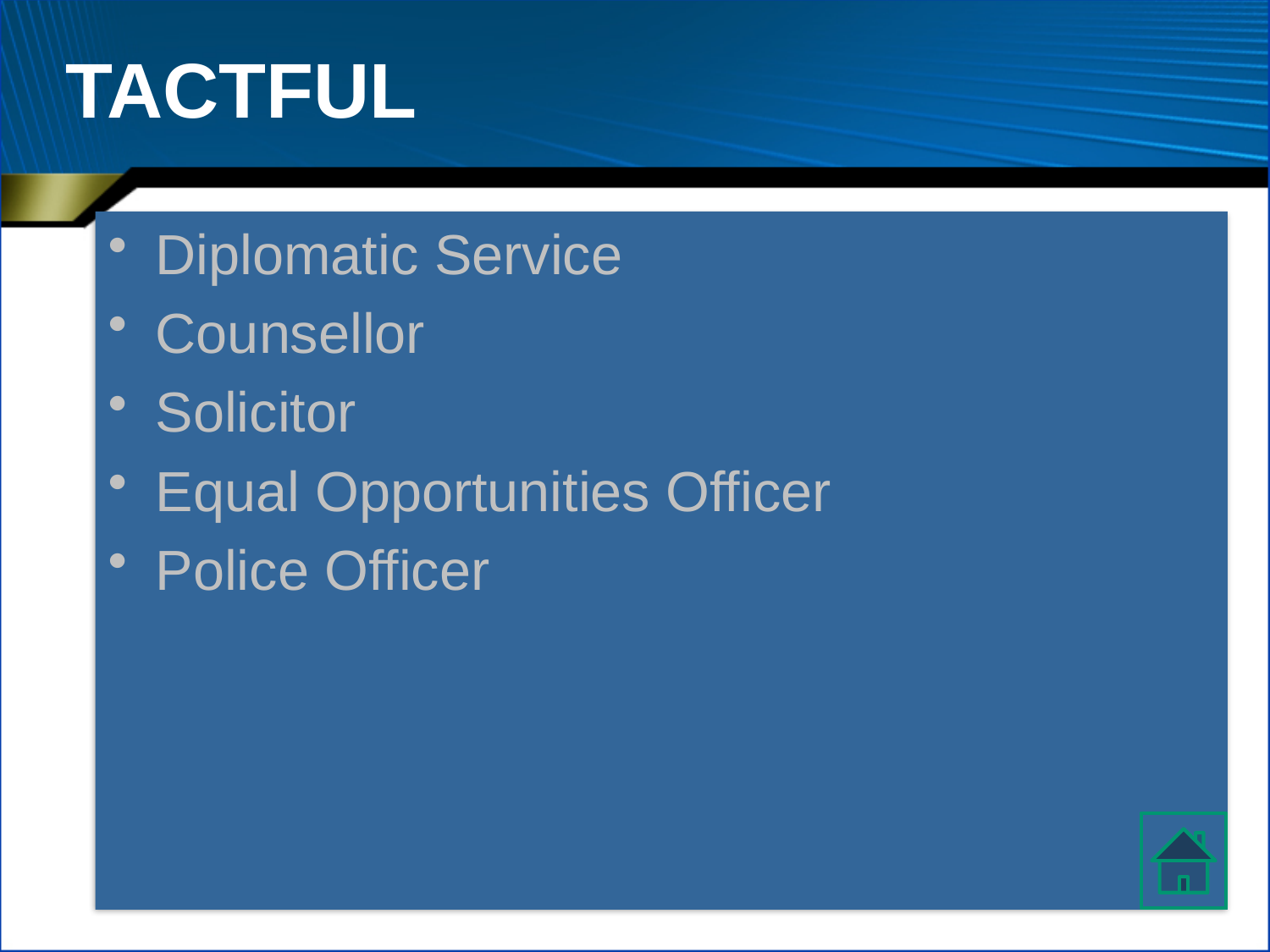

# TACTFUL
Diplomatic Service
Counsellor
Solicitor
Equal Opportunities Officer
Police Officer